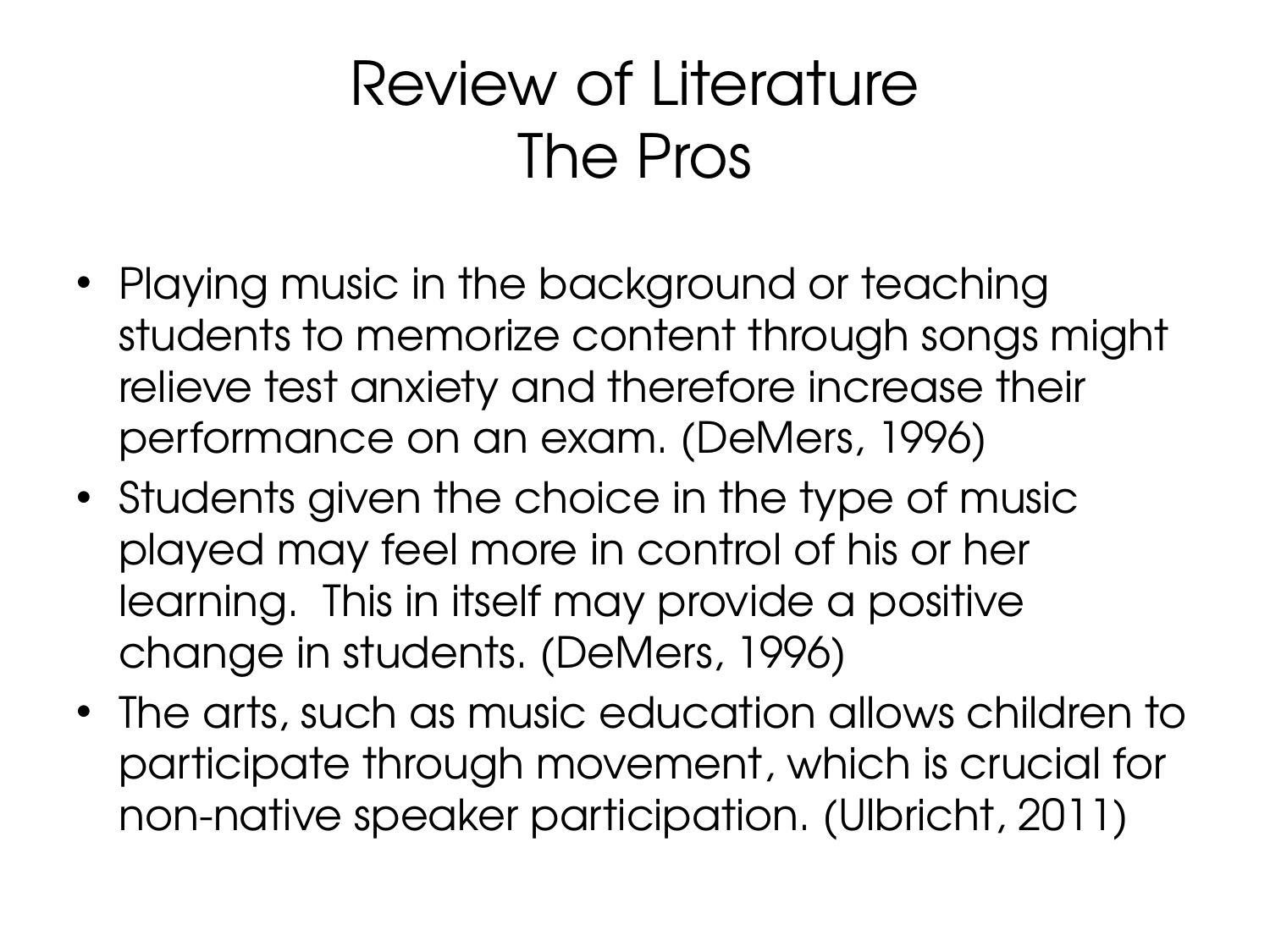

# Review of Literature The Pros
Playing music in the background or teaching students to memorize content through songs might relieve test anxiety and therefore increase their performance on an exam. (DeMers, 1996)
Students given the choice in the type of music played may feel more in control of his or her learning.  This in itself may provide a positive change in students. (DeMers, 1996)
The arts, such as music education allows children to participate through movement, which is crucial for non-native speaker participation. (Ulbricht, 2011)